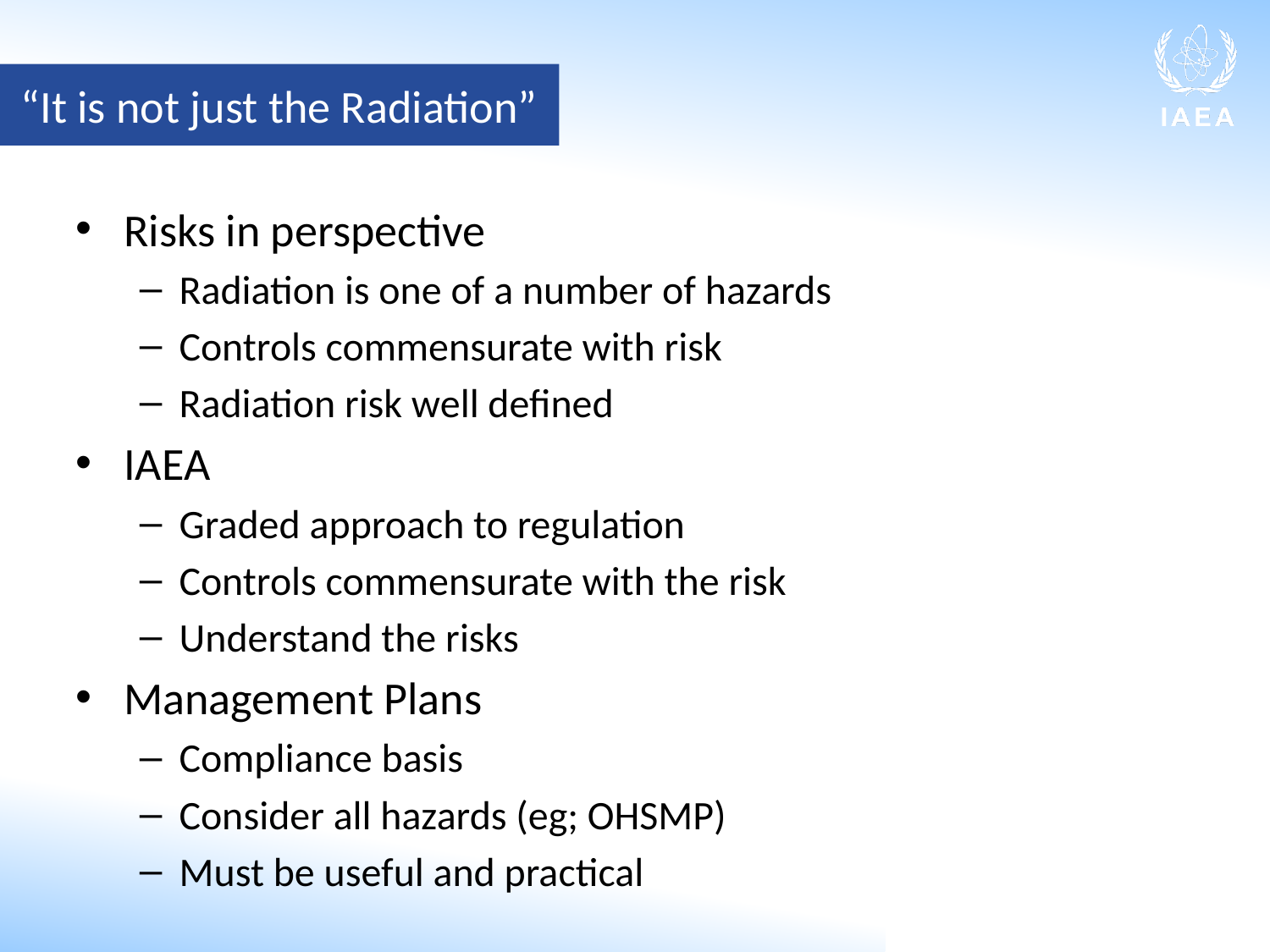

“It is not just the Radiation”
Risks in perspective
Radiation is one of a number of hazards
Controls commensurate with risk
Radiation risk well defined
IAEA
Graded approach to regulation
Controls commensurate with the risk
Understand the risks
Management Plans
Compliance basis
Consider all hazards (eg; OHSMP)
Must be useful and practical